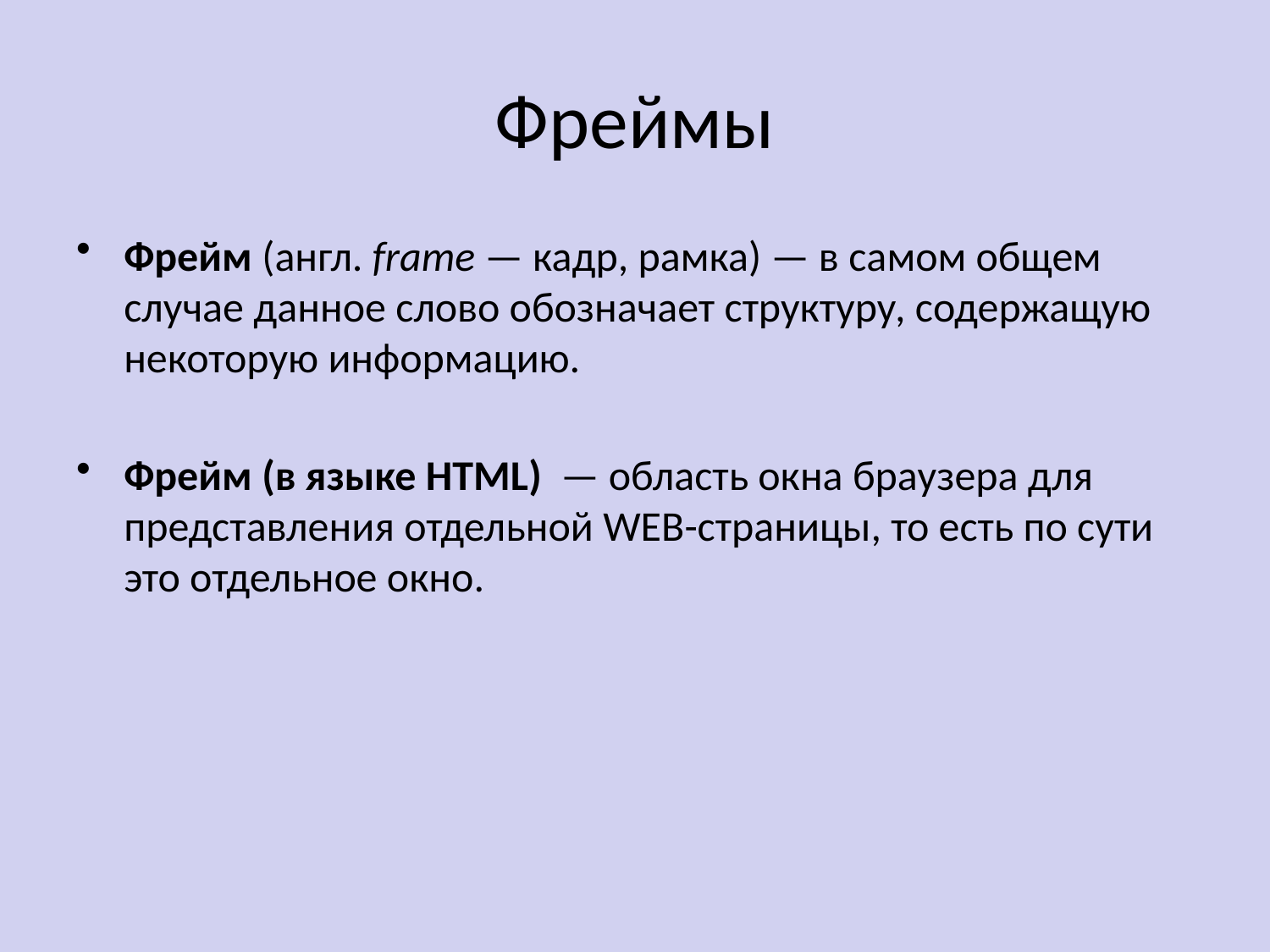

# Фреймы
Фрейм (англ. frame — кадр, рамка) — в самом общем случае данное слово обозначает структуру, содержащую некоторую информацию.

Фрейм (в языке HTML)  — область окна браузера для представления отдельной WEB-страницы, то есть по сути это отдельное окно.